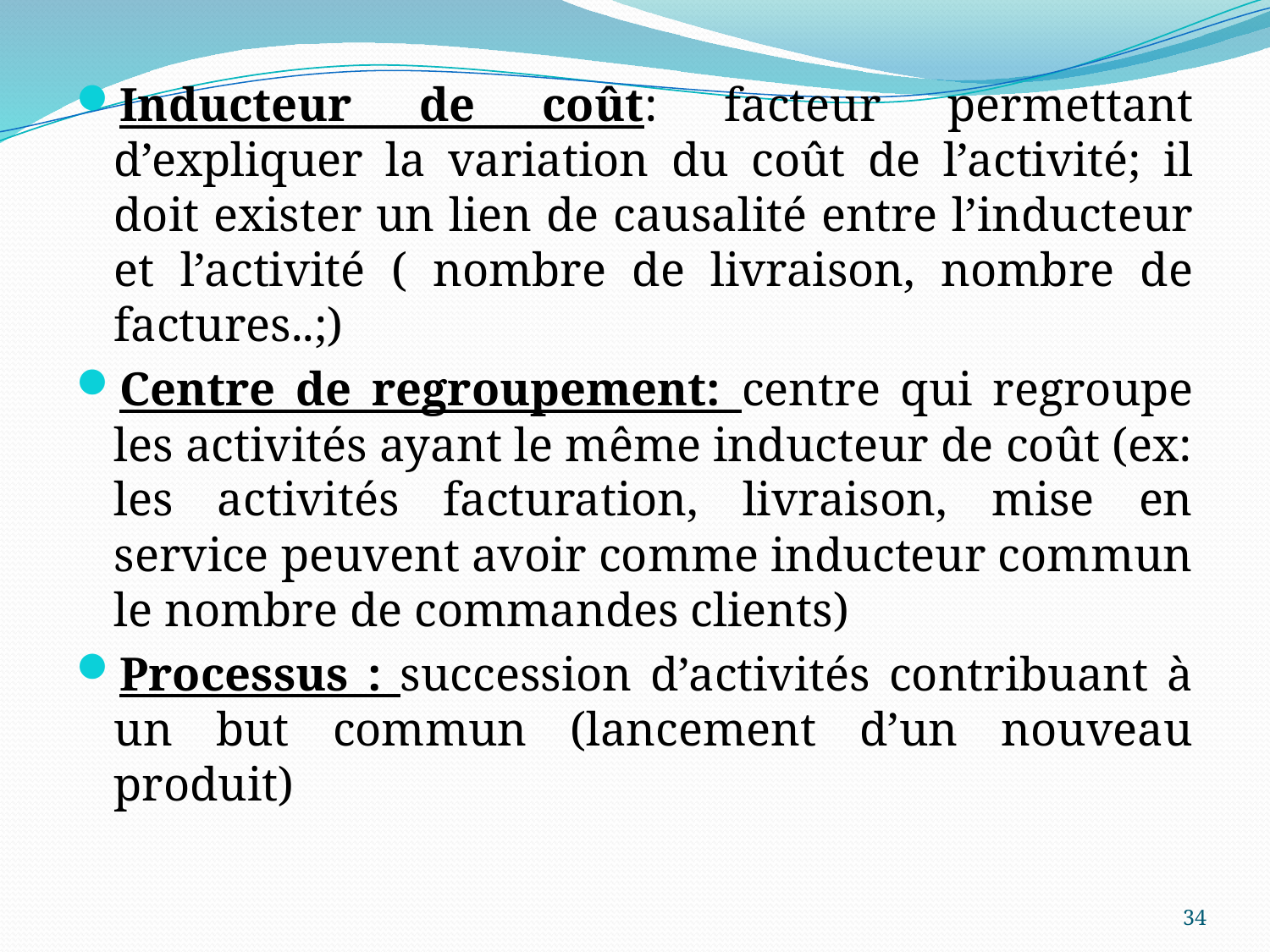

Inducteur de coût: facteur permettant d’expliquer la variation du coût de l’activité; il doit exister un lien de causalité entre l’inducteur et l’activité ( nombre de livraison, nombre de factures..;)
Centre de regroupement: centre qui regroupe les activités ayant le même inducteur de coût (ex: les activités facturation, livraison, mise en service peuvent avoir comme inducteur commun le nombre de commandes clients)
Processus : succession d’activités contribuant à un but commun (lancement d’un nouveau produit)
34